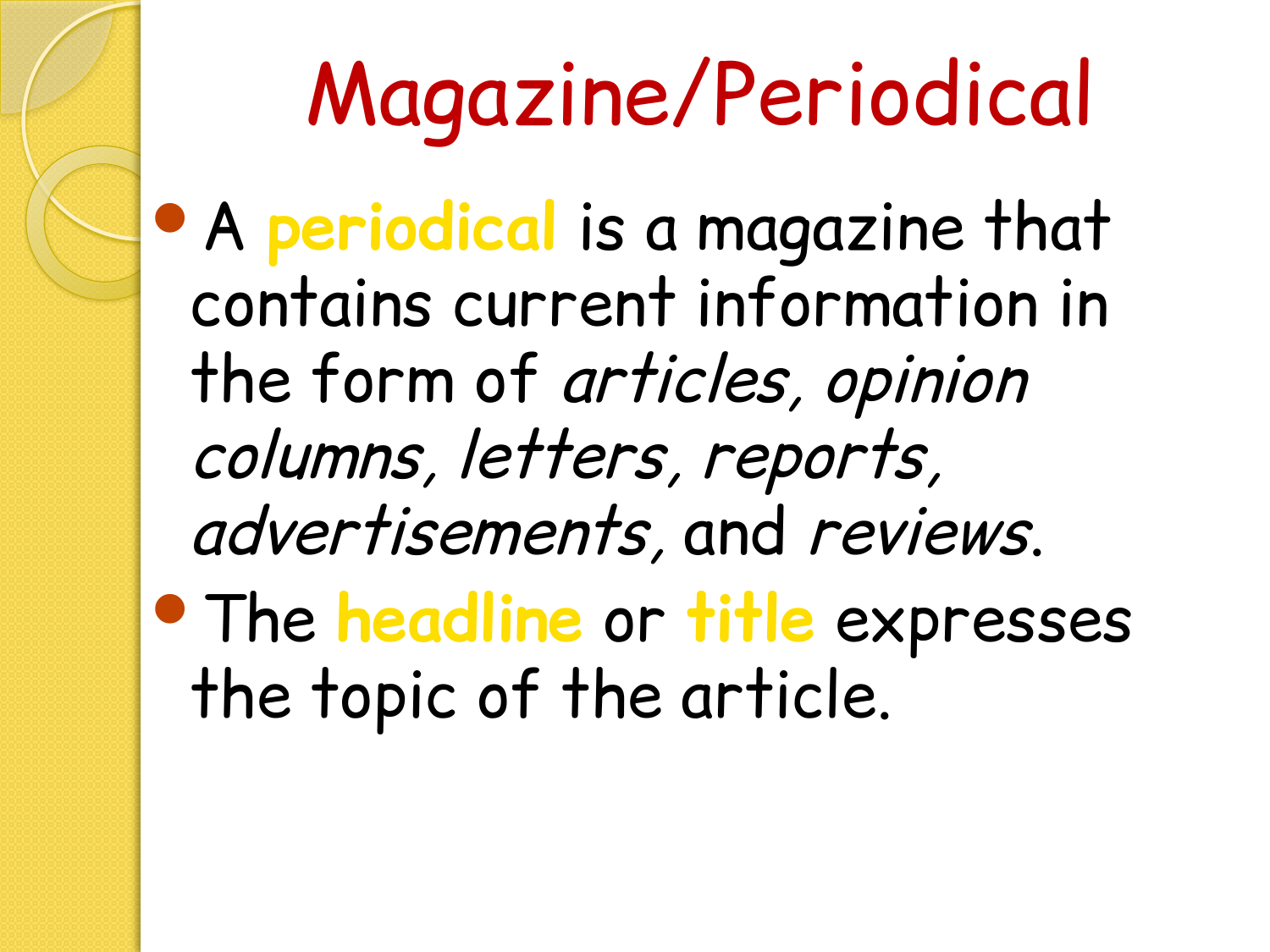

# Magazine/Periodical
A periodical is a magazine that contains current information in the form of articles, opinion columns, letters, reports, advertisements, and reviews.
The headline or title expresses the topic of the article.